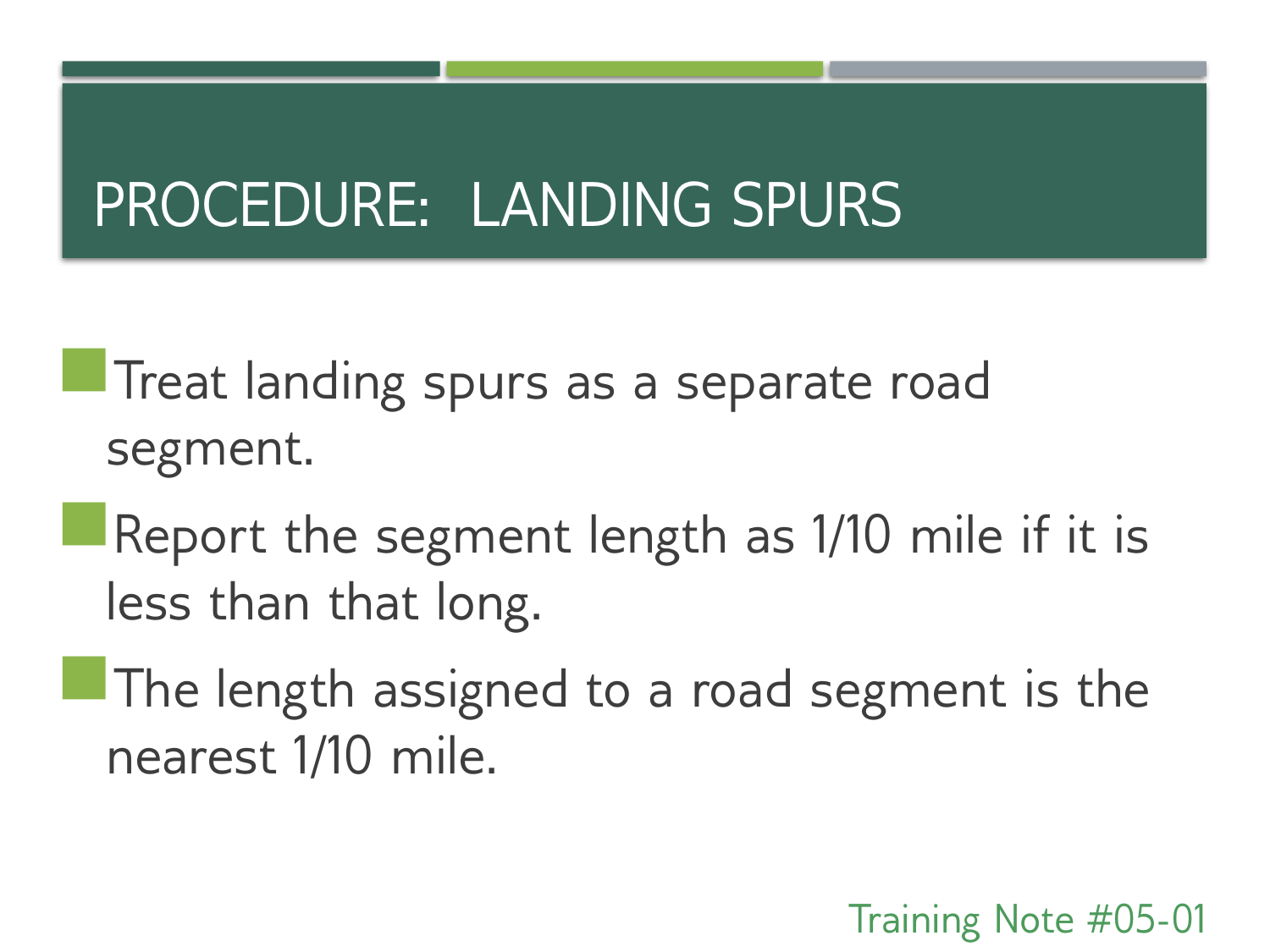

# Procedure:  Landing spurs

Treat landing spurs as a separate road segment.
Report the segment length as 1/10 mile if it is less than that long.
The length assigned to a road segment is the nearest 1/10 mile.

Training Note #05-01